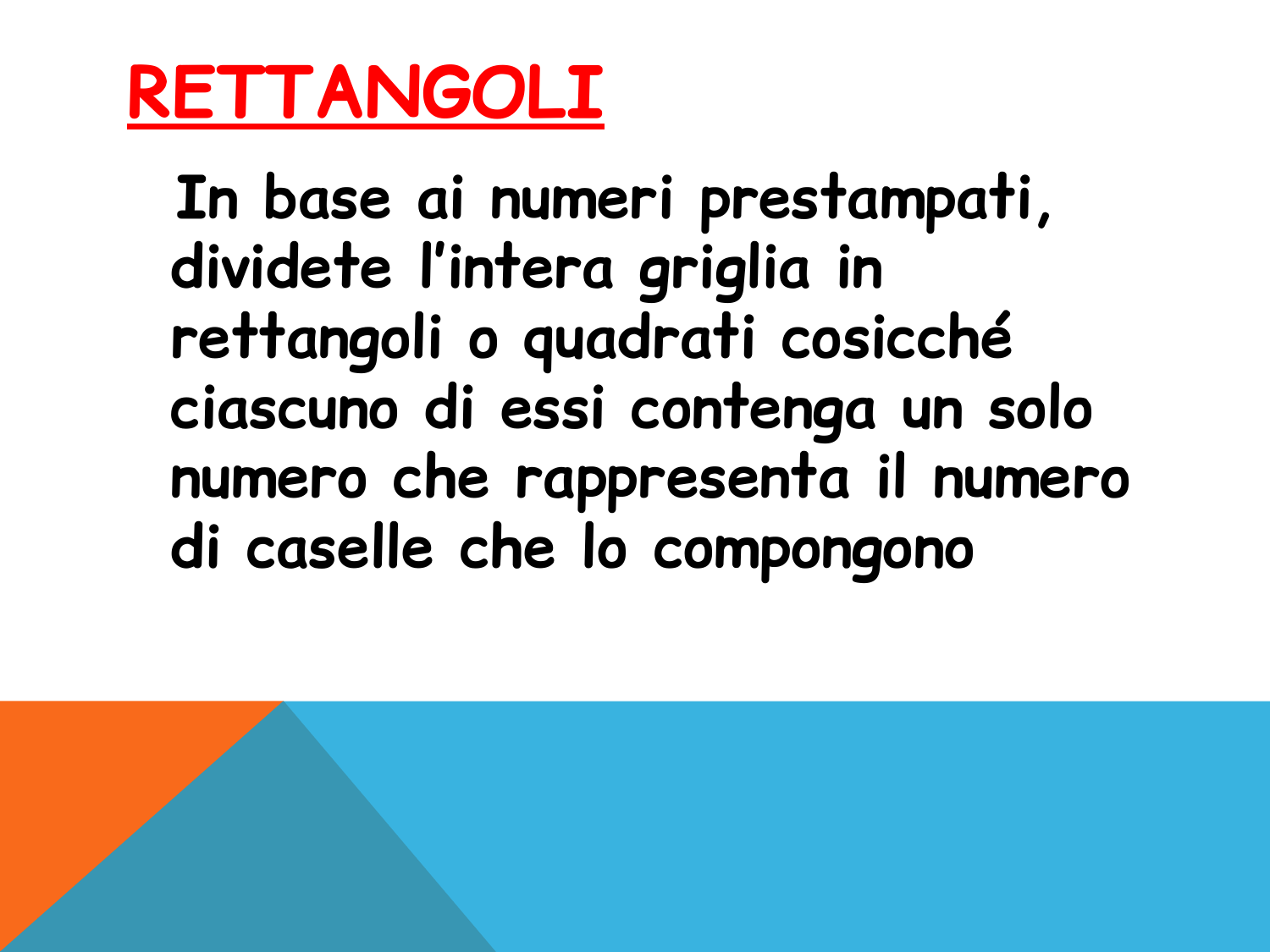

# rettangoli
   In base ai numeri prestampati, dividete l’intera griglia in rettangoli o quadrati cosicché ciascuno di essi contenga un solo numero che rappresenta il numero di caselle che lo compongono